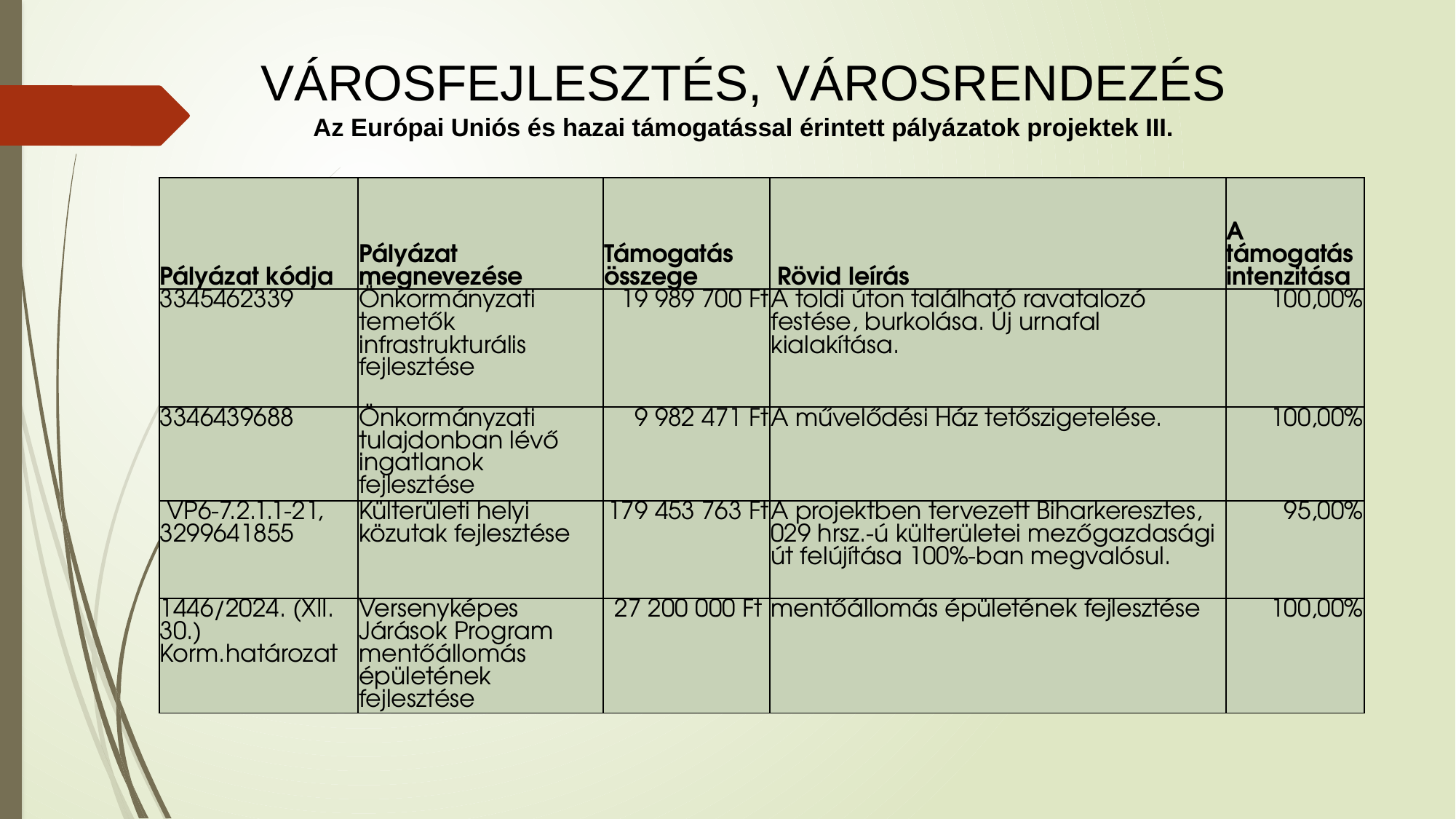

# VÁROSFEJLESZTÉS, VÁROSRENDEZÉS Az Európai Uniós és hazai támogatással érintett pályázatok projektek III.
| Pályázat kódja | Pályázat megnevezése | Támogatás összege | Rövid leírás | A támogatás intenzitása |
| --- | --- | --- | --- | --- |
| 3345462339 | Önkormányzati temetők infrastrukturális fejlesztése | 19 989 700 Ft | A toldi úton található ravatalozó festése, burkolása. Új urnafal kialakítása. | 100,00% |
| 3346439688 | Önkormányzati tulajdonban lévő ingatlanok fejlesztése | 9 982 471 Ft | A művelődési Ház tetőszigetelése. | 100,00% |
| VP6-7.2.1.1-21, 3299641855 | Külterületi helyi közutak fejlesztése | 179 453 763 Ft | A projektben tervezett Biharkeresztes, 029 hrsz.-ú külterületei mezőgazdasági út felújítása 100%-ban megvalósul. | 95,00% |
| 1446/2024. (XII. 30.) Korm.határozat | Versenyképes Járások Program mentőállomás épületének fejlesztése | 27 200 000 Ft | mentőállomás épületének fejlesztése | 100,00% |